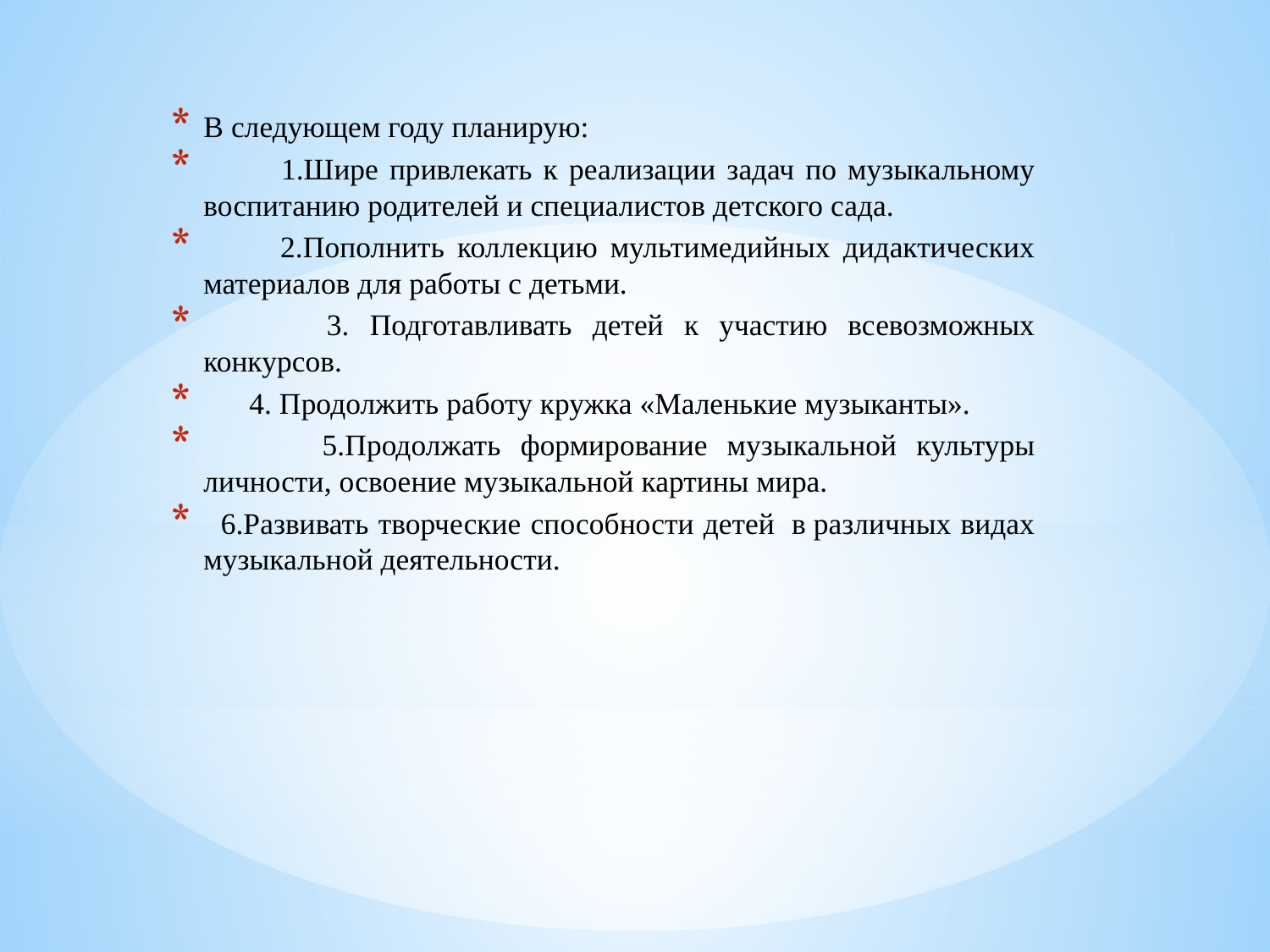

В следующем году планирую:
       1.Шире привлекать к реализации задач по музыкальному воспитанию родителей и специалистов детского сада.
      2.Пополнить коллекцию мультимедийных дидактических материалов для работы с детьми.
      3. Подготавливать детей к участию всевозможных конкурсов.
      4. Продолжить работу кружка «Маленькие музыканты».
      5.Продолжать формирование музыкальной культуры личности, освоение музыкальной картины мира.
  6.Развивать творческие способности детей  в различных видах музыкальной деятельности.

#